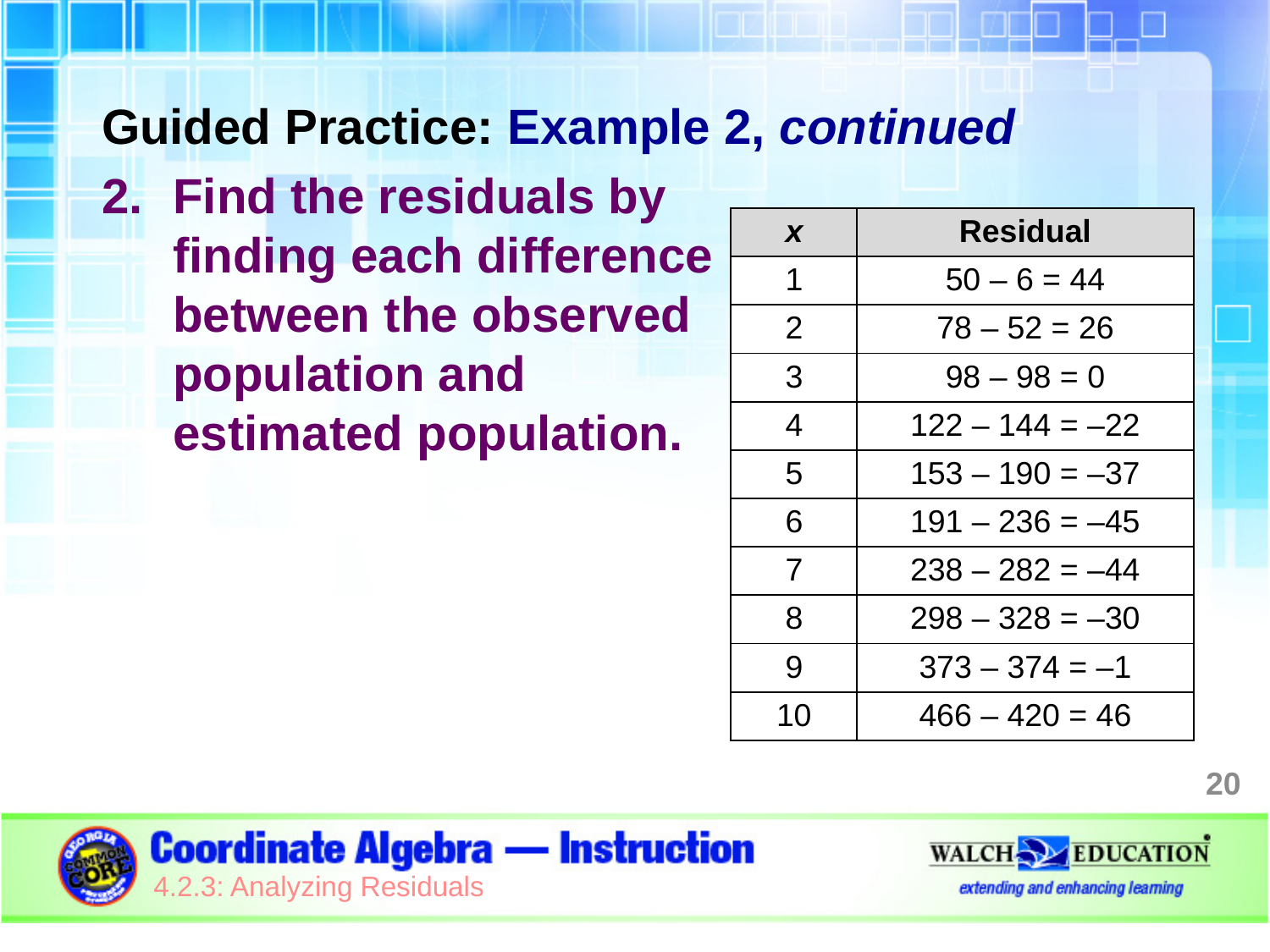

Guided Practice: Example 2, continued
Find the residuals by
finding each difference
between the observed
population and
estimated population.

| x | Residual |
| --- | --- |
| 1 | 50 – 6 = 44 |
| 2 | 78 – 52 = 26 |
| 3 | 98 – 98 = 0 |
| 4 | 122 – 144 = –22 |
| 5 | 153 – 190 = –37 |
| 6 | 191 – 236 = –45 |
| 7 | 238 – 282 = –44 |
| 8 | 298 – 328 = –30 |
| 9 | 373 – 374 = –1 |
| 10 | 466 – 420 = 46 |
20
4.2.3: Analyzing Residuals